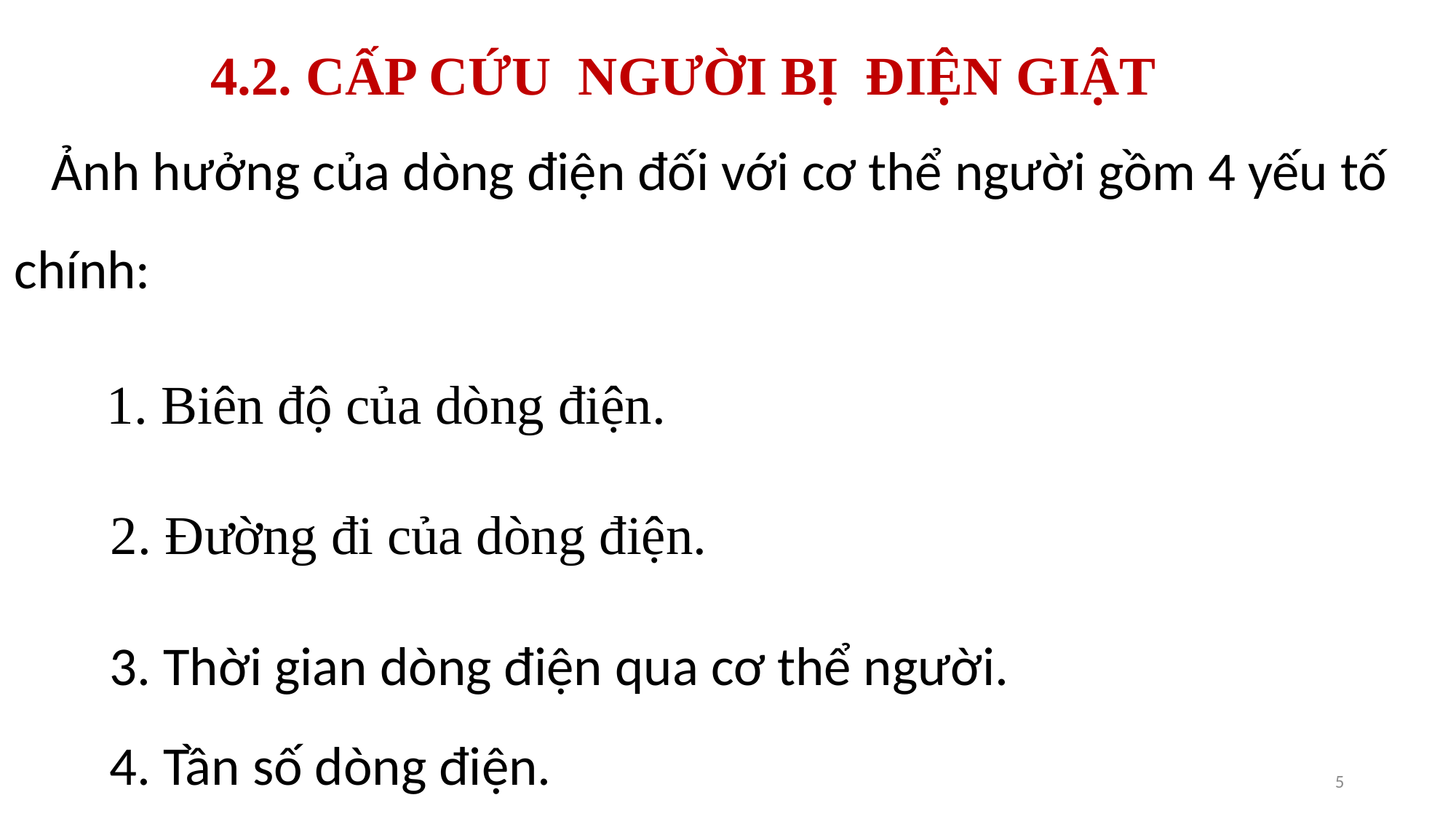

4.2. CẤP CỨU  NGƯỜI BỊ  ĐIỆN GIẬT
   Ảnh hưởng của dòng điện đối với cơ thể người gồm 4 yếu tố chính:
 1. Biên độ của dòng điện.
 2. Đường đi của dòng điện.
 3. Thời gian dòng điện qua cơ thể người.
 4. Tần số dòng điện.
5